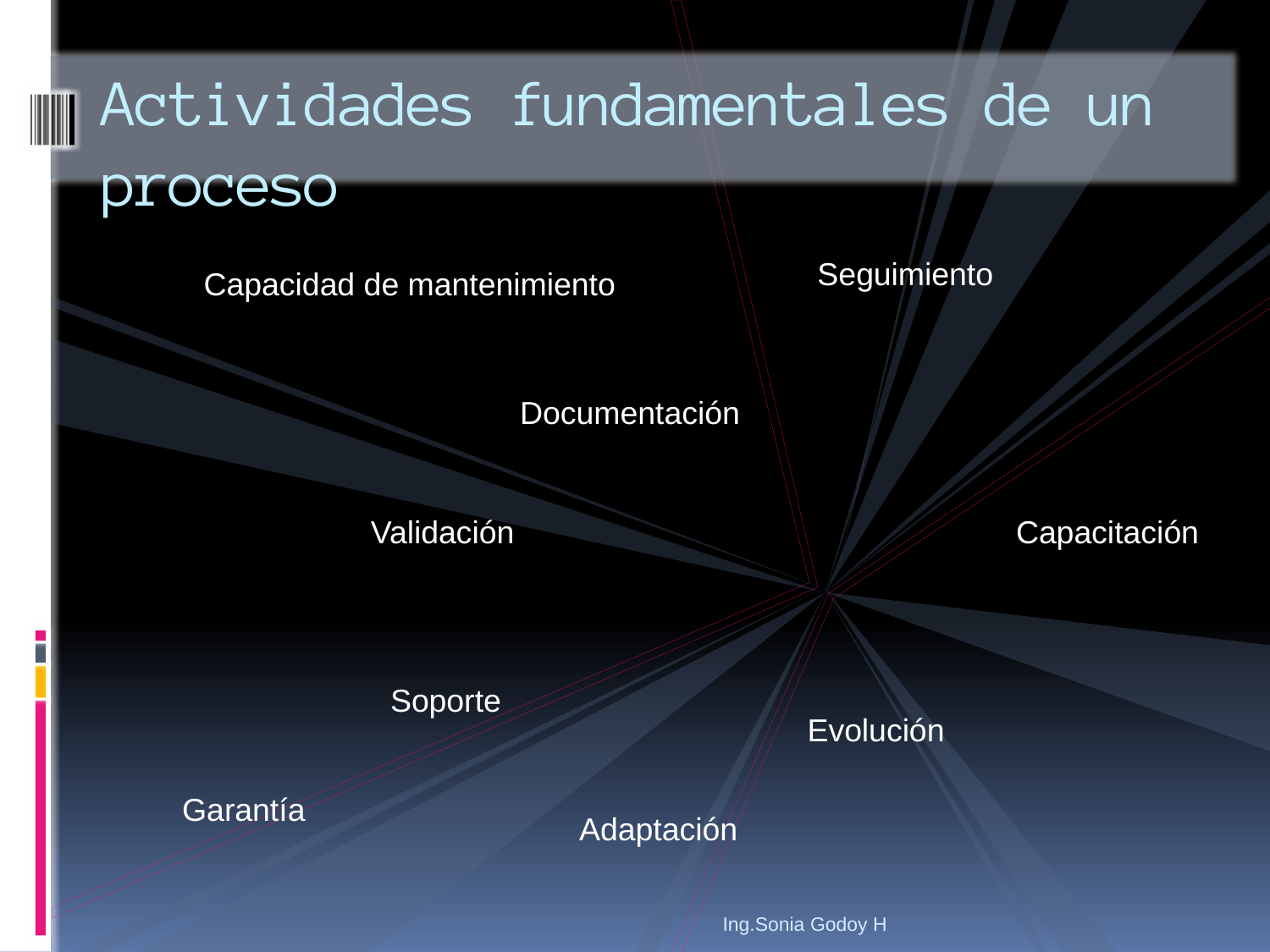

# Actividades fundamentales de un proceso
Seguimiento
Capacidad de mantenimiento
Documentación
Validación
Capacitación
Soporte
Evolución
Garantía
Adaptación
Ing.Sonia Godoy H